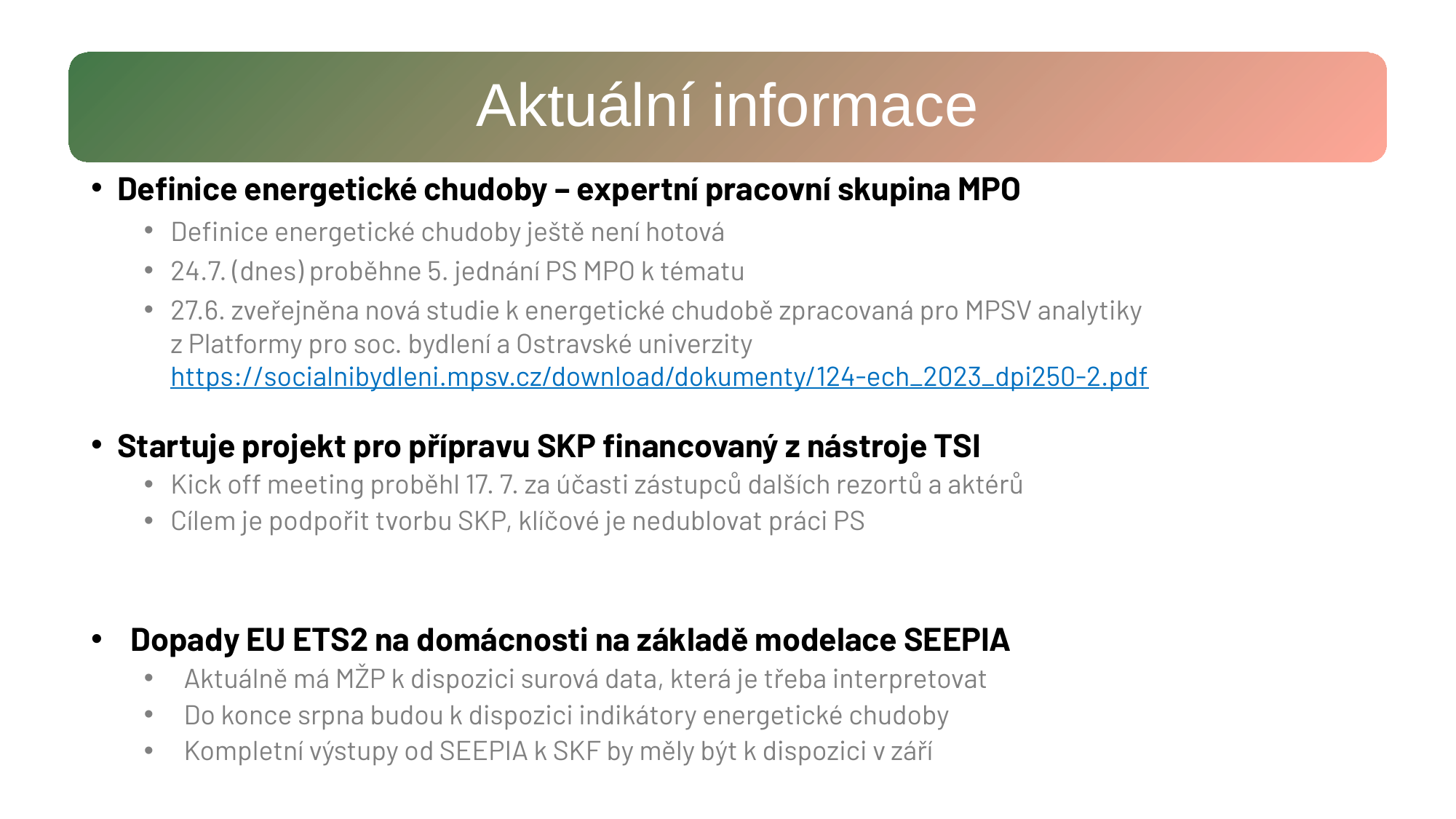

Aktuální informace
Definice energetické chudoby – expertní pracovní skupina MPO
Definice energetické chudoby ještě není hotová
24.7. (dnes) proběhne 5. jednání PS MPO k tématu
27.6. zveřejněna nová studie k energetické chudobě zpracovaná pro MPSV analytiky
z Platformy pro soc. bydlení a Ostravské univerzity https://socialnibydleni.mpsv.cz/download/dokumenty/124-ech_2023_dpi250-2.pdf
Startuje projekt pro přípravu SKP financovaný z nástroje TSI
Kick off meeting proběhl 17. 7. za účasti zástupců dalších rezortů a aktérů
Cílem je podpořit tvorbu SKP, klíčové je nedublovat práci PS

Dopady EU ETS2 na domácnosti na základě modelace SEEPIA
Aktuálně má MŽP k dispozici surová data, která je třeba interpretovat
Do konce srpna budou k dispozici indikátory energetické chudoby
Kompletní výstupy od SEEPIA k SKF by měly být k dispozici v září